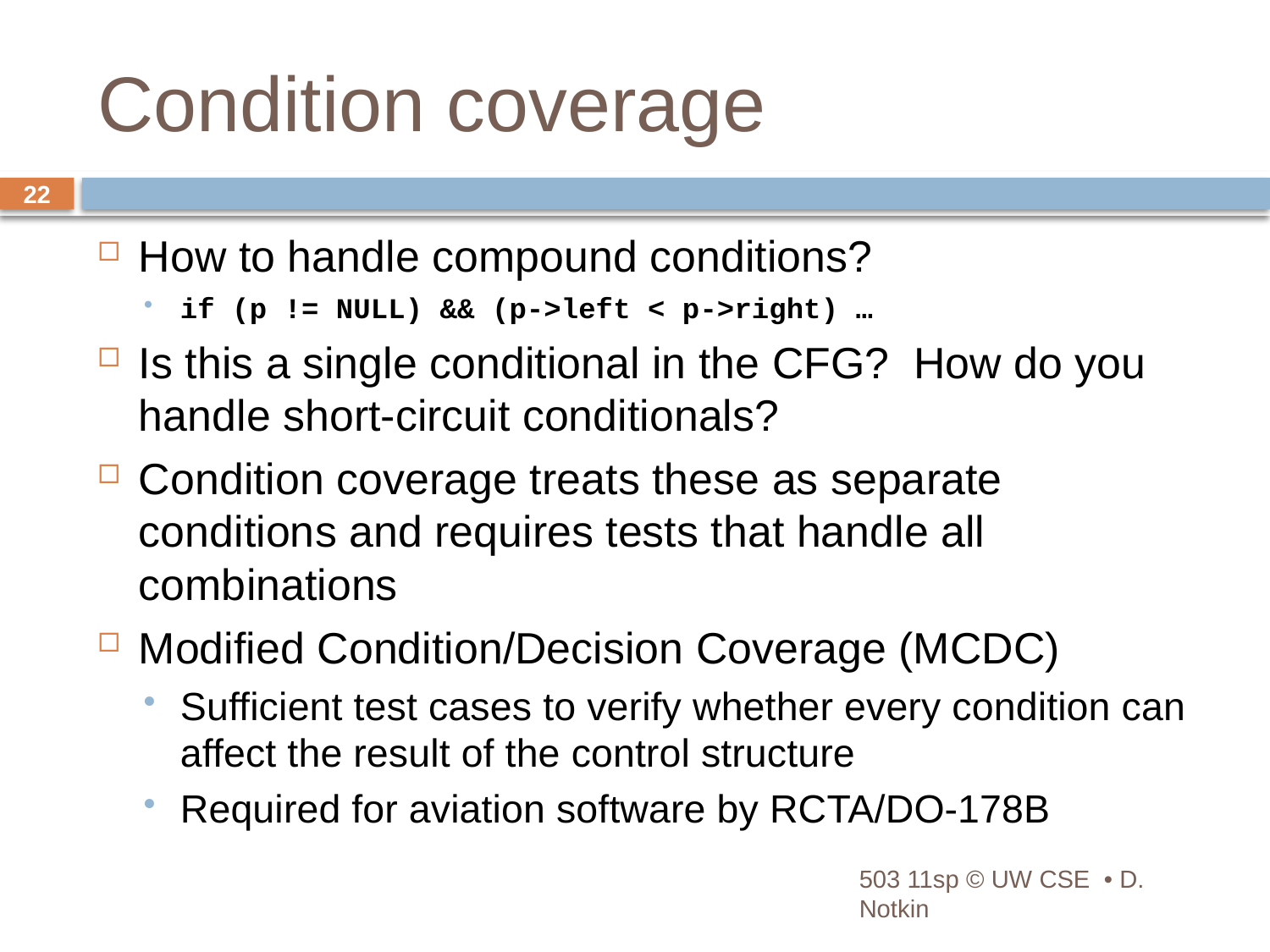

# Condition coverage
22
How to handle compound conditions?
if (p != NULL) && (p->left < p->right) …
Is this a single conditional in the CFG?  How do you handle short-circuit conditionals?
Condition coverage treats these as separate conditions and requires tests that handle all combinations
Modified Condition/Decision Coverage (MCDC)
Sufficient test cases to verify whether every condition can affect the result of the control structure
Required for aviation software by RCTA/DO-178B
503 11sp © UW CSE  • D. Notkin